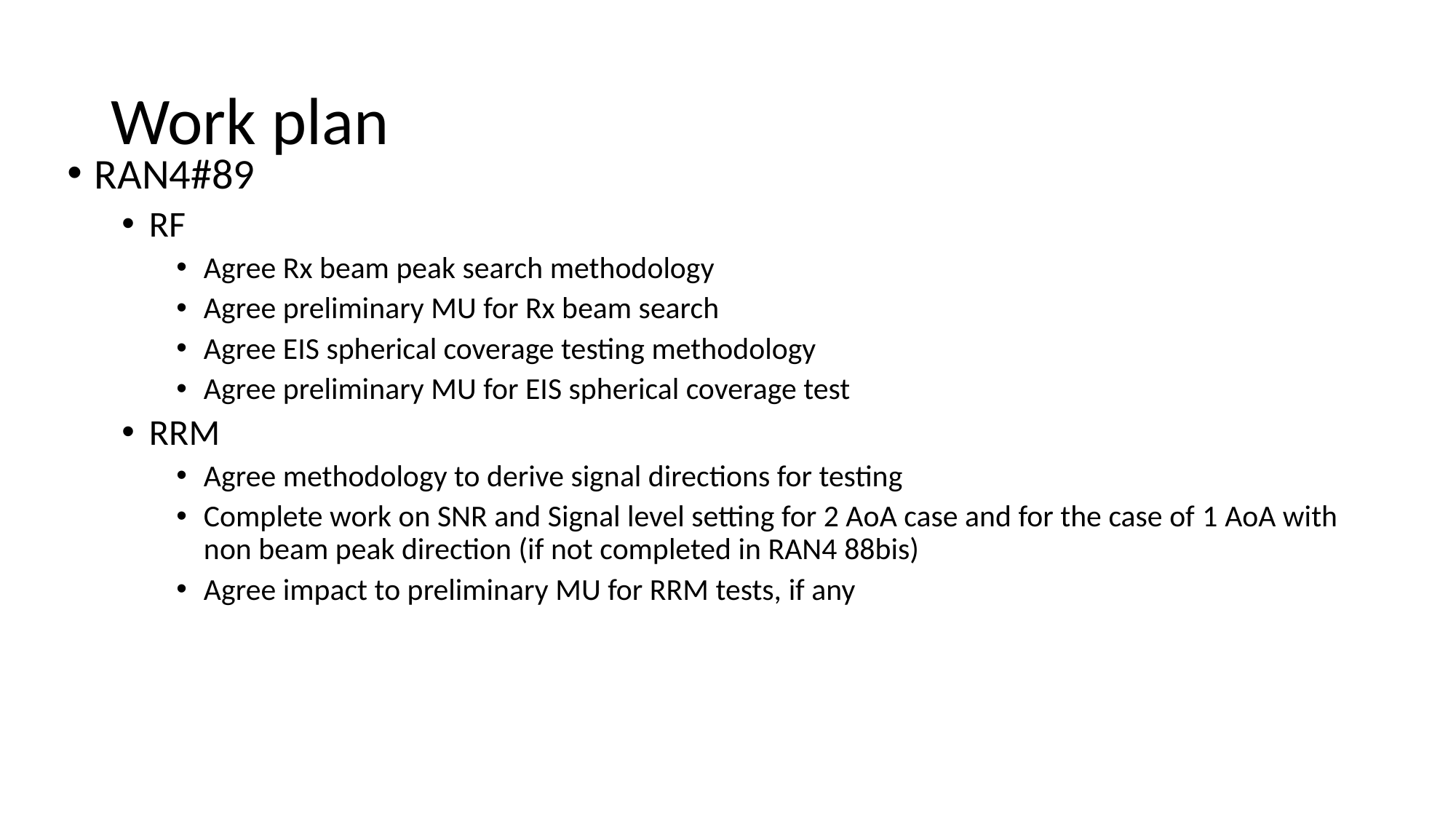

# Work plan
RAN4#89
RF
Agree Rx beam peak search methodology
Agree preliminary MU for Rx beam search
Agree EIS spherical coverage testing methodology
Agree preliminary MU for EIS spherical coverage test
RRM
Agree methodology to derive signal directions for testing
Complete work on SNR and Signal level setting for 2 AoA case and for the case of 1 AoA with non beam peak direction (if not completed in RAN4 88bis)
Agree impact to preliminary MU for RRM tests, if any